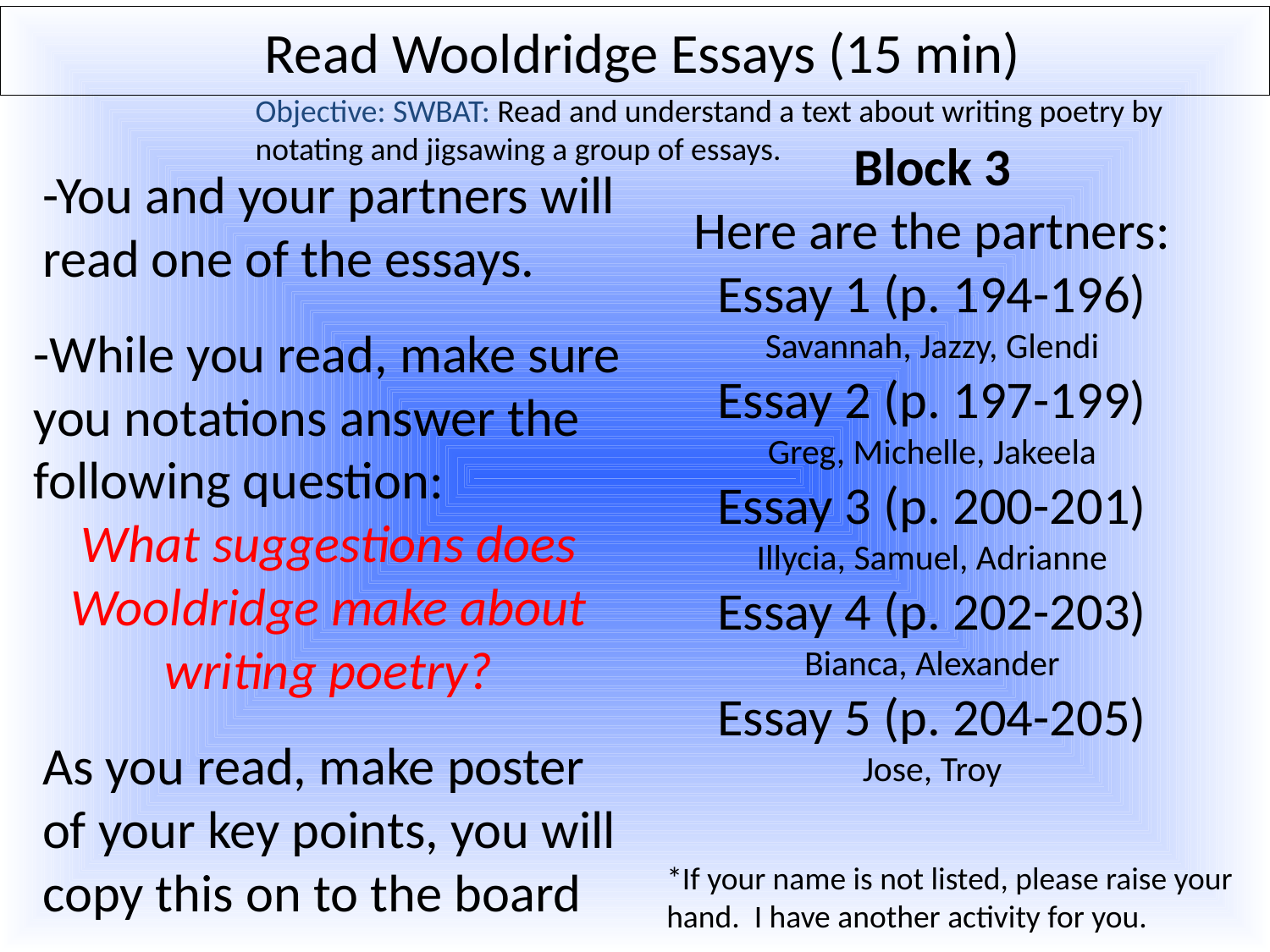

# Read Wooldridge Essays (15 min)
	Objective: SWBAT: Read and understand a text about writing poetry by notating and jigsawing a group of essays.
Block 3
Here are the partners:
Essay 1 (p. 194-196)
Savannah, Jazzy, Glendi
Essay 2 (p. 197-199)
Greg, Michelle, Jakeela
Essay 3 (p. 200-201)
Illycia, Samuel, Adrianne
Essay 4 (p. 202-203)
Bianca, Alexander
Essay 5 (p. 204-205)
Jose, Troy
-You and your partners will read one of the essays.
-While you read, make sure you notations answer the following question:
What suggestions does Wooldridge make about writing poetry?
As you read, make poster of your key points, you will copy this on to the board
*If your name is not listed, please raise your hand.  I have another activity for you.